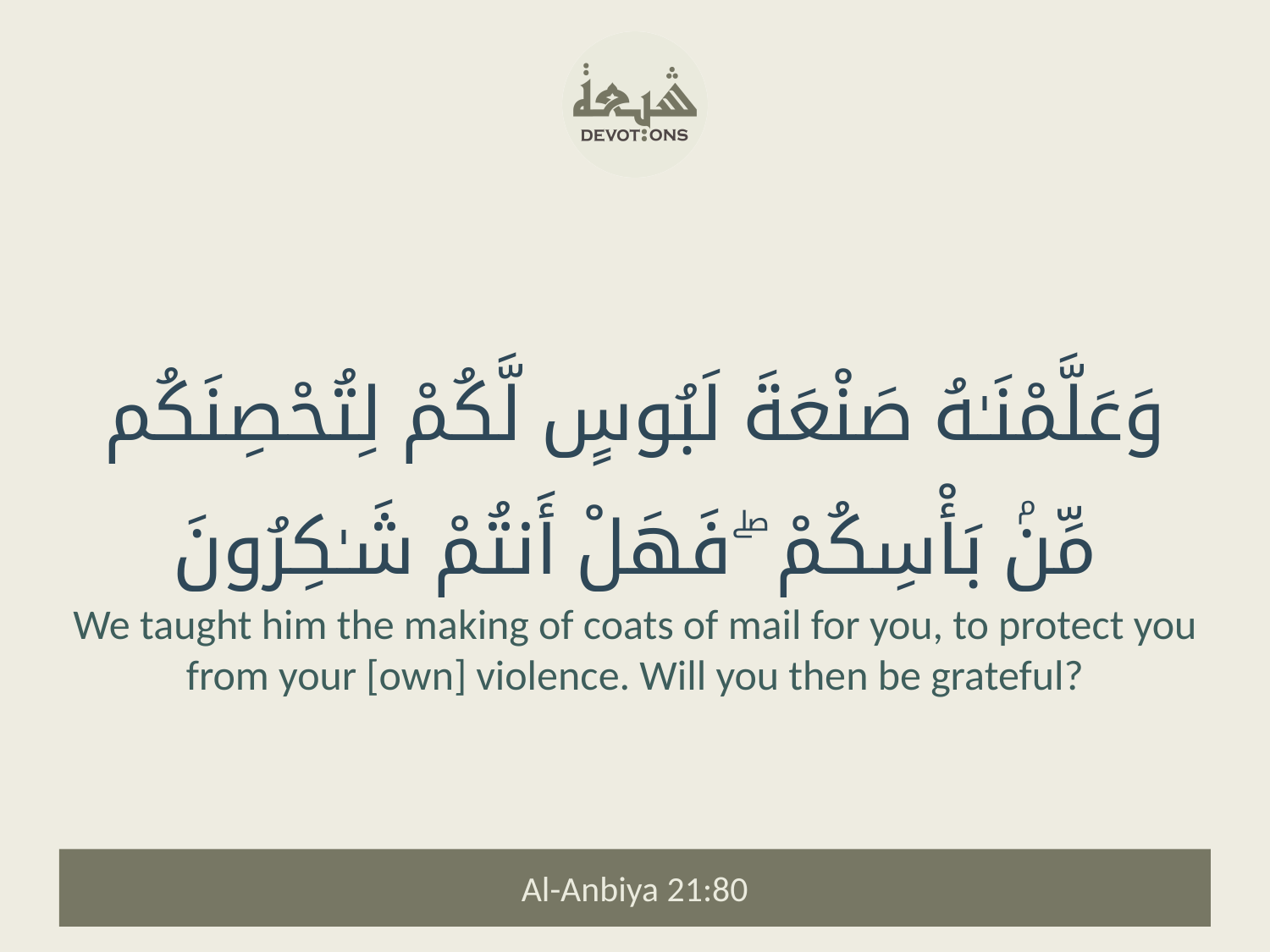

وَعَلَّمْنَـٰهُ صَنْعَةَ لَبُوسٍ لَّكُمْ لِتُحْصِنَكُم مِّنۢ بَأْسِكُمْ ۖ فَهَلْ أَنتُمْ شَـٰكِرُونَ
We taught him the making of coats of mail for you, to protect you from your [own] violence. Will you then be grateful?
Al-Anbiya 21:80